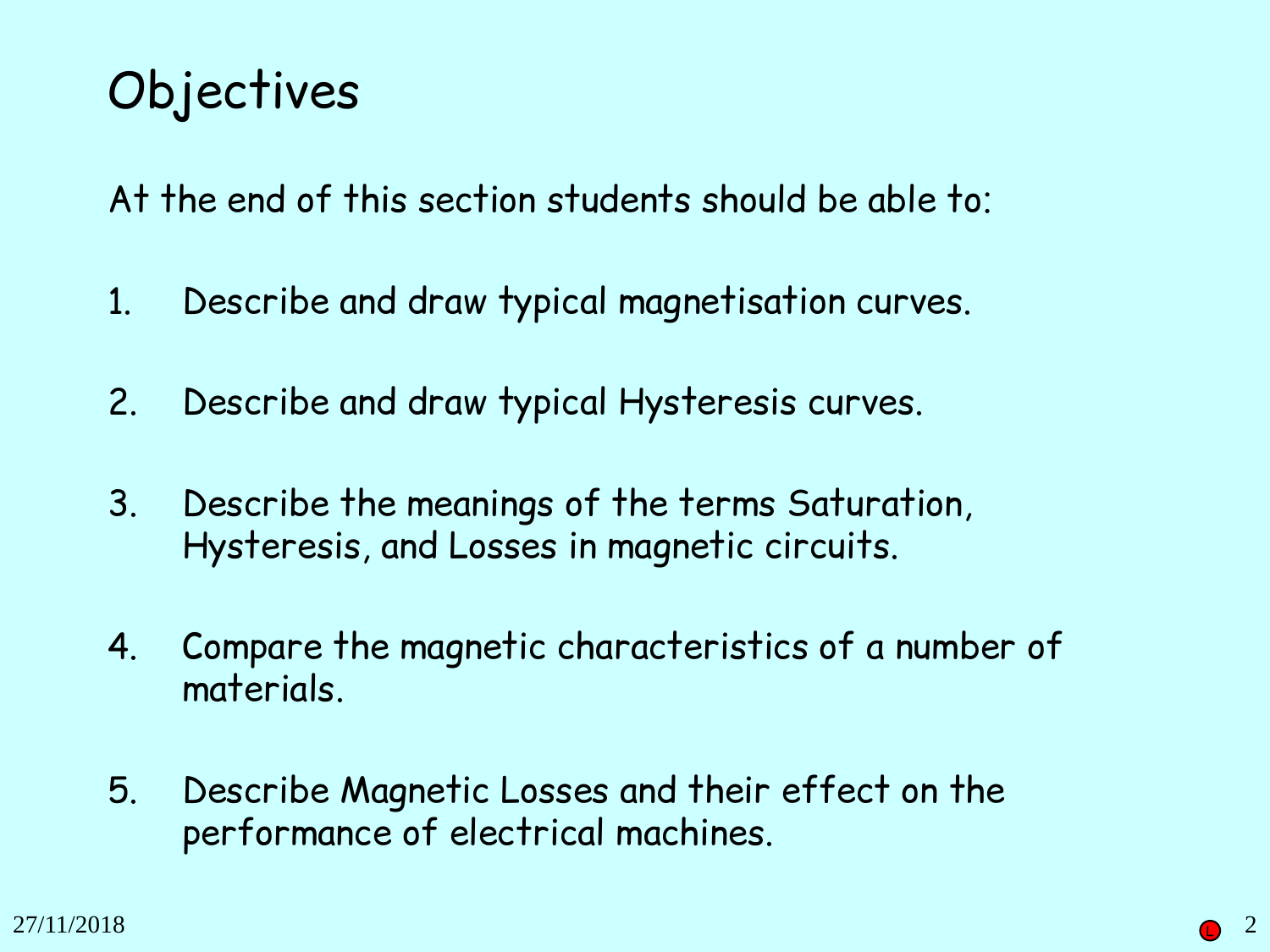

Objectives
At the end of this section students should be able to:
1.	Describe and draw typical magnetisation curves.
2.	Describe and draw typical Hysteresis curves.
3.	Describe the meanings of the terms Saturation, Hysteresis, and Losses in magnetic circuits.
4.	Compare the magnetic characteristics of a number of materials.
5.	Describe Magnetic Losses and their effect on the performance of electrical machines.
27/11/2018
2
L